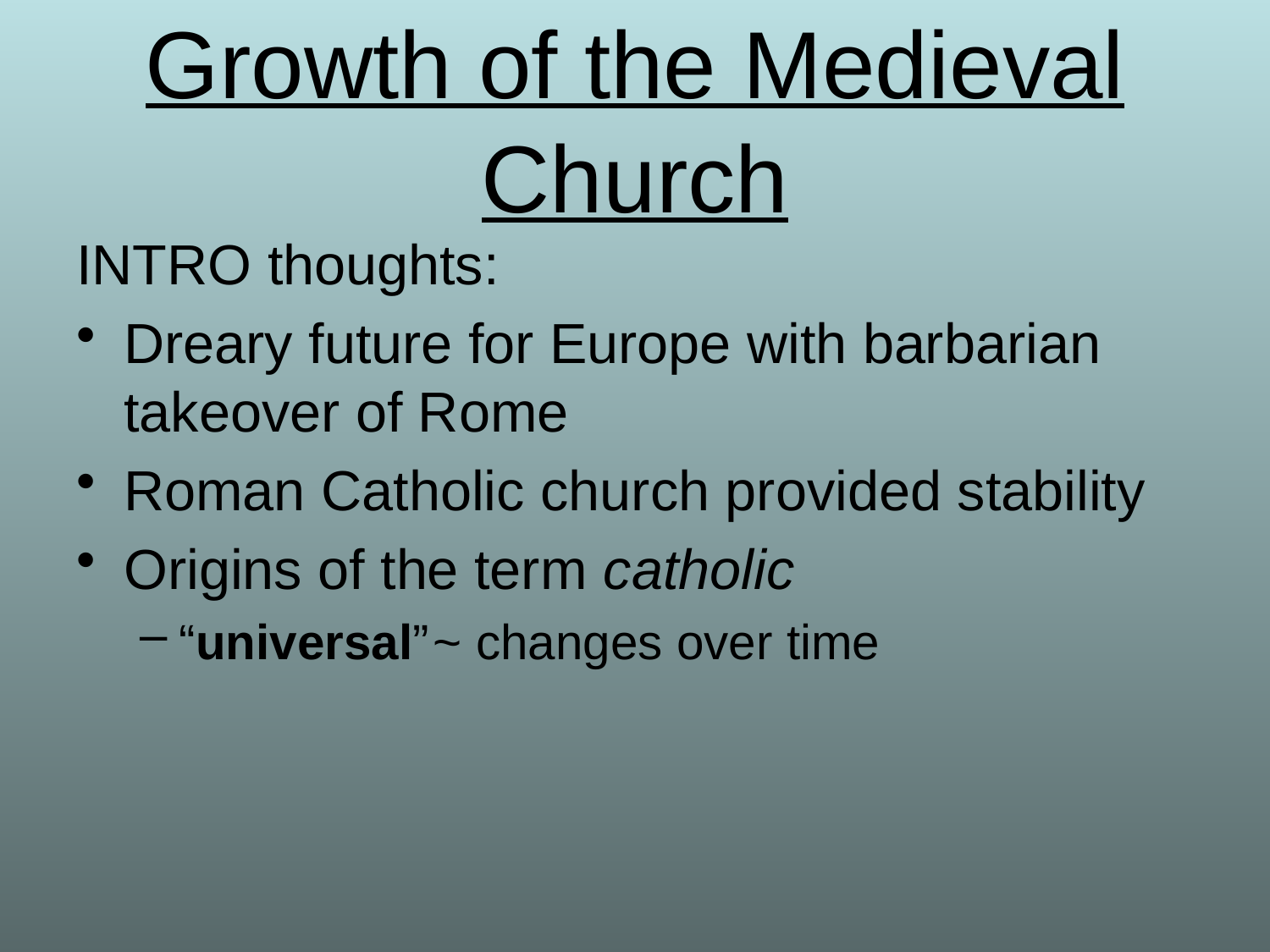

# Growth of the Medieval Church
INTRO thoughts:
Dreary future for Europe with barbarian takeover of Rome
Roman Catholic church provided stability
Origins of the term catholic
“universal”	~ changes over time